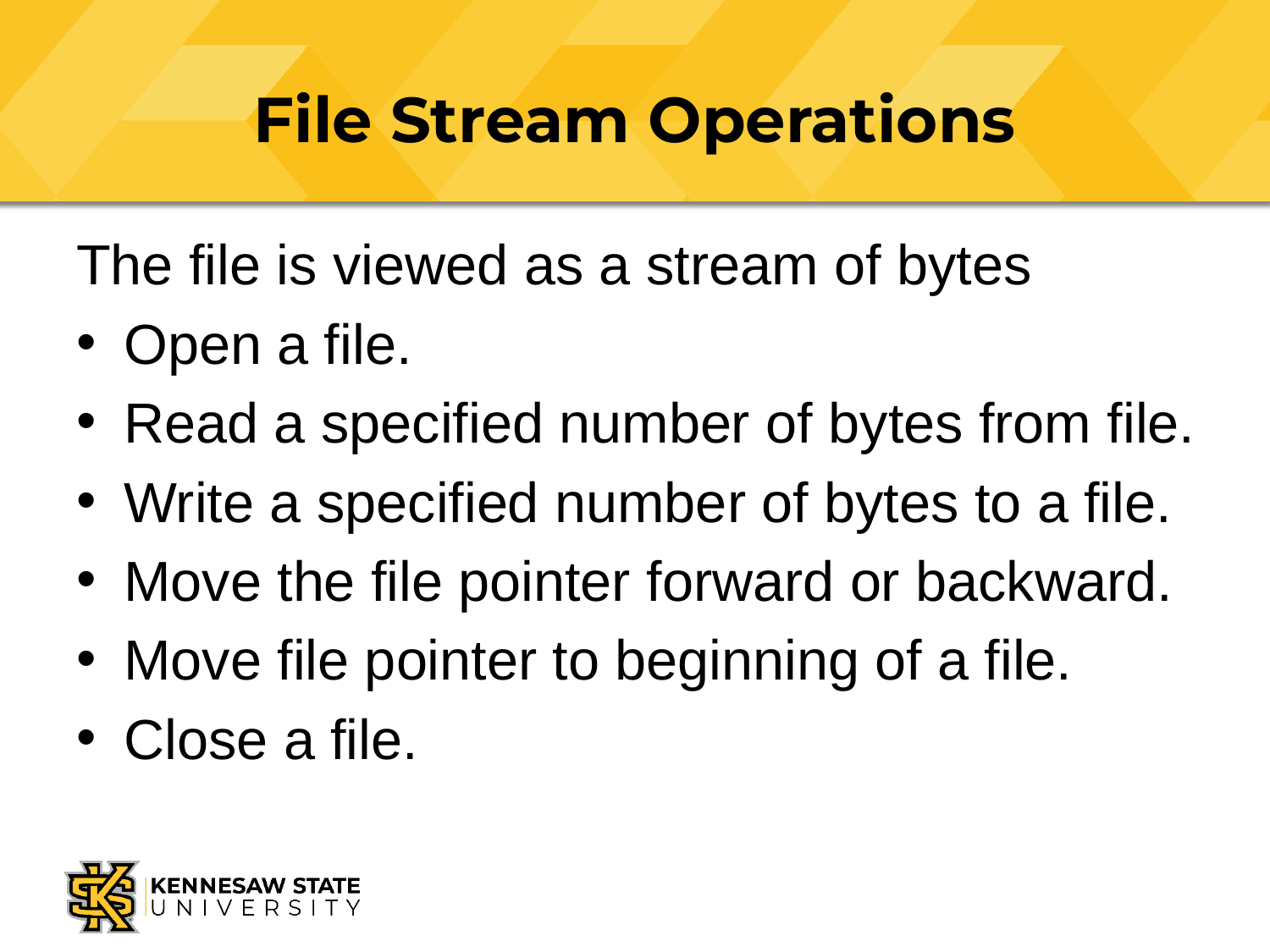

# File Stream Operations
The file is viewed as a stream of bytes
Open a file.
Read a specified number of bytes from file.
Write a specified number of bytes to a file.
Move the file pointer forward or backward.
Move file pointer to beginning of a file.
Close a file.